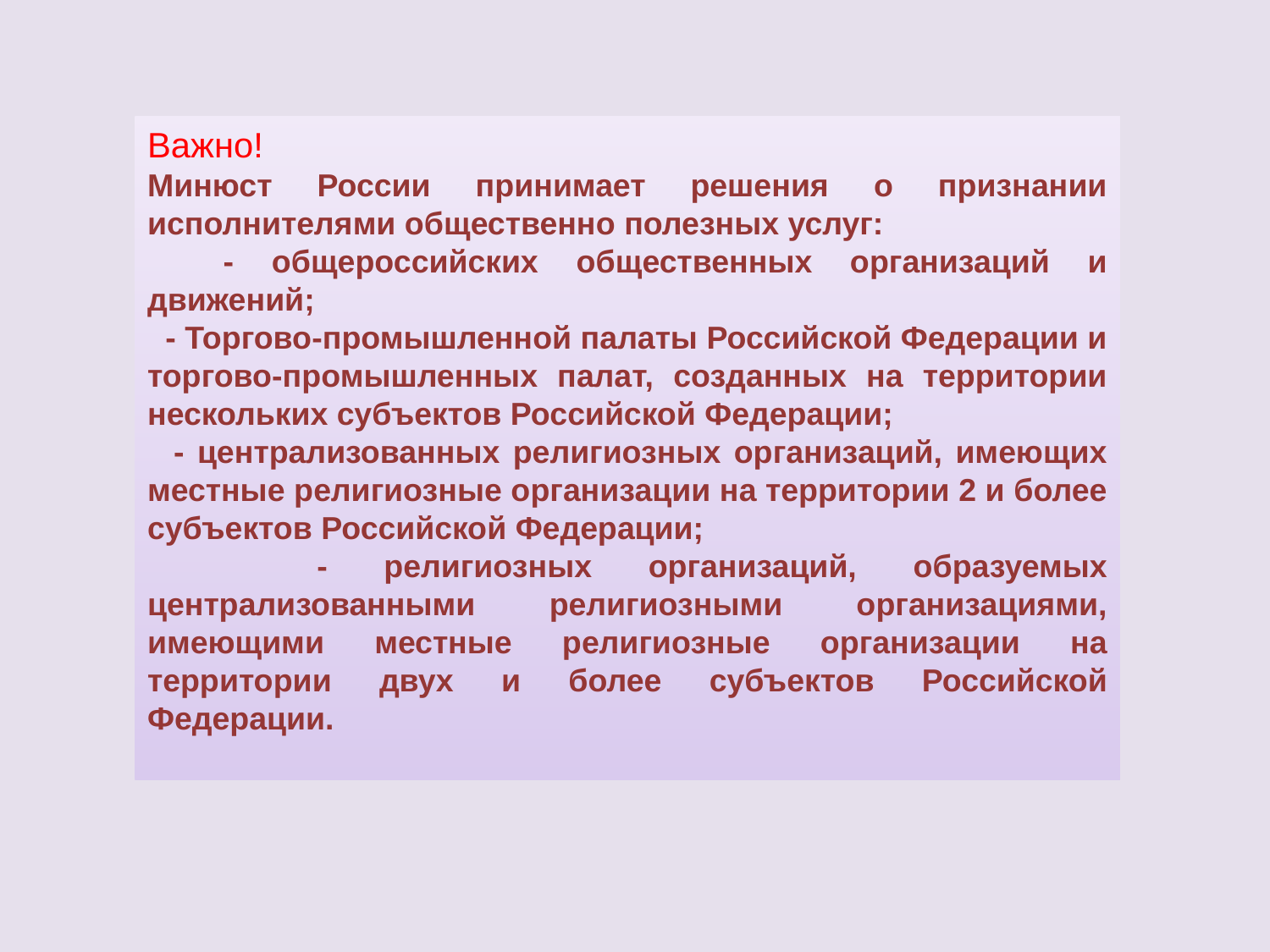

Важно!
Минюст России принимает решения о признании исполнителями общественно полезных услуг:
  - общероссийских общественных организаций и движений;
  - Торгово-промышленной палаты Российской Федерации и торгово-промышленных палат, созданных на территории нескольких субъектов Российской Федерации;
  - централизованных религиозных организаций, имеющих местные религиозные организации на территории 2 и более субъектов Российской Федерации;
   - религиозных организаций, образуемых централизованными религиозными организациями, имеющими местные религиозные организации на территории двух и более субъектов Российской Федерации.